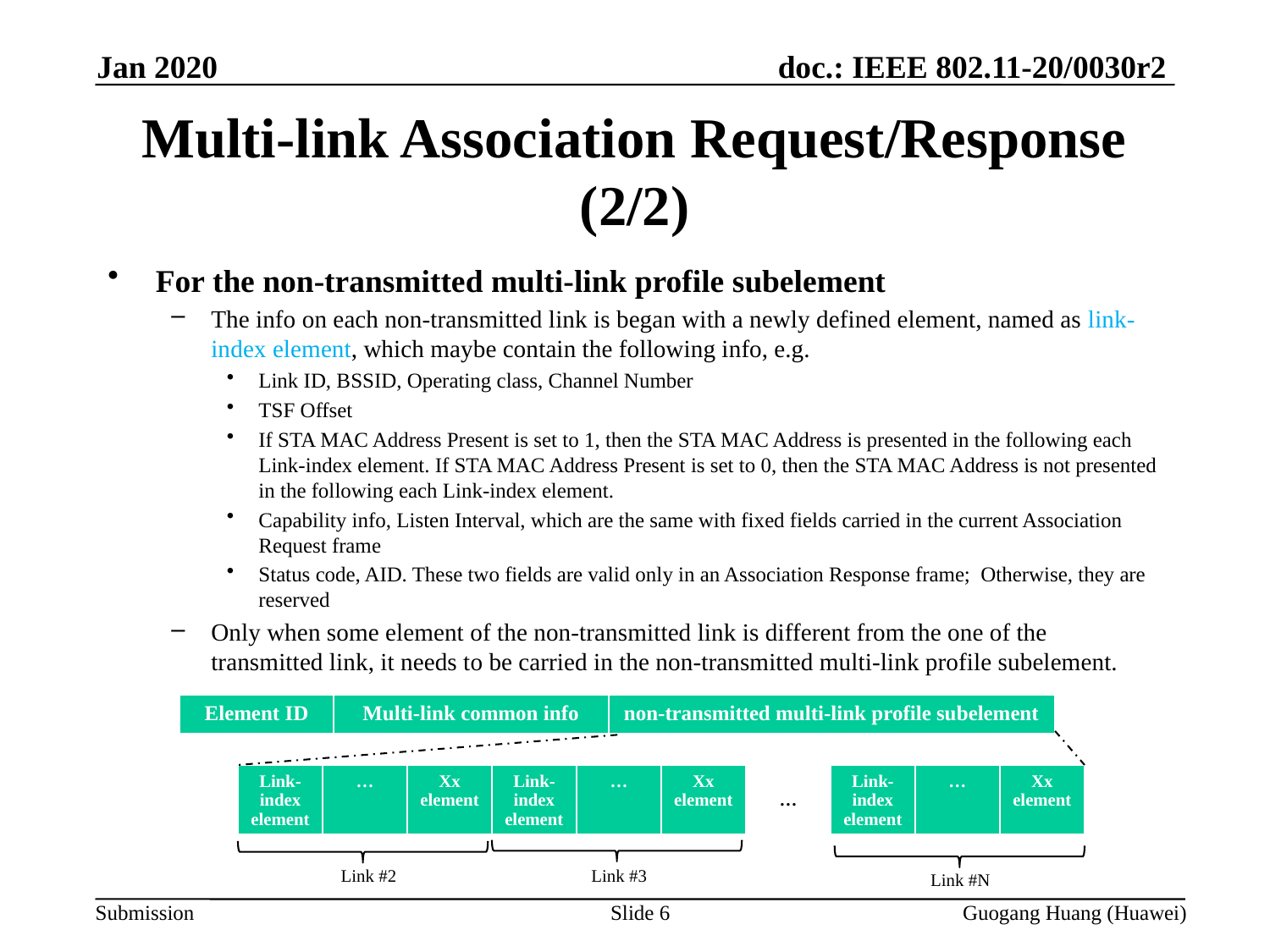

Jan 2020
Multi-link Association Request/Response
(2/2)
For the non-transmitted multi-link profile subelement
The info on each non-transmitted link is began with a newly defined element, named as link-index element, which maybe contain the following info, e.g.
Link ID, BSSID, Operating class, Channel Number
TSF Offset
If STA MAC Address Present is set to 1, then the STA MAC Address is presented in the following each Link-index element. If STA MAC Address Present is set to 0, then the STA MAC Address is not presented in the following each Link-index element.
Capability info, Listen Interval, which are the same with fixed fields carried in the current Association Request frame
Status code, AID. These two fields are valid only in an Association Response frame;  Otherwise, they are reserved
Only when some element of the non-transmitted link is different from the one of the transmitted link, it needs to be carried in the non-transmitted multi-link profile subelement.

| Element ID | Multi-link common info | non-transmitted multi-link profile subelement |
| --- | --- | --- |

| Link-index element | … | Xx element | Link-index element | … | Xx element | … | Link-index element | … | Xx element |
| --- | --- | --- | --- | --- | --- | --- | --- | --- | --- |
Link #2
Link #3
Link #N
Slide 6
Guogang Huang (Huawei)